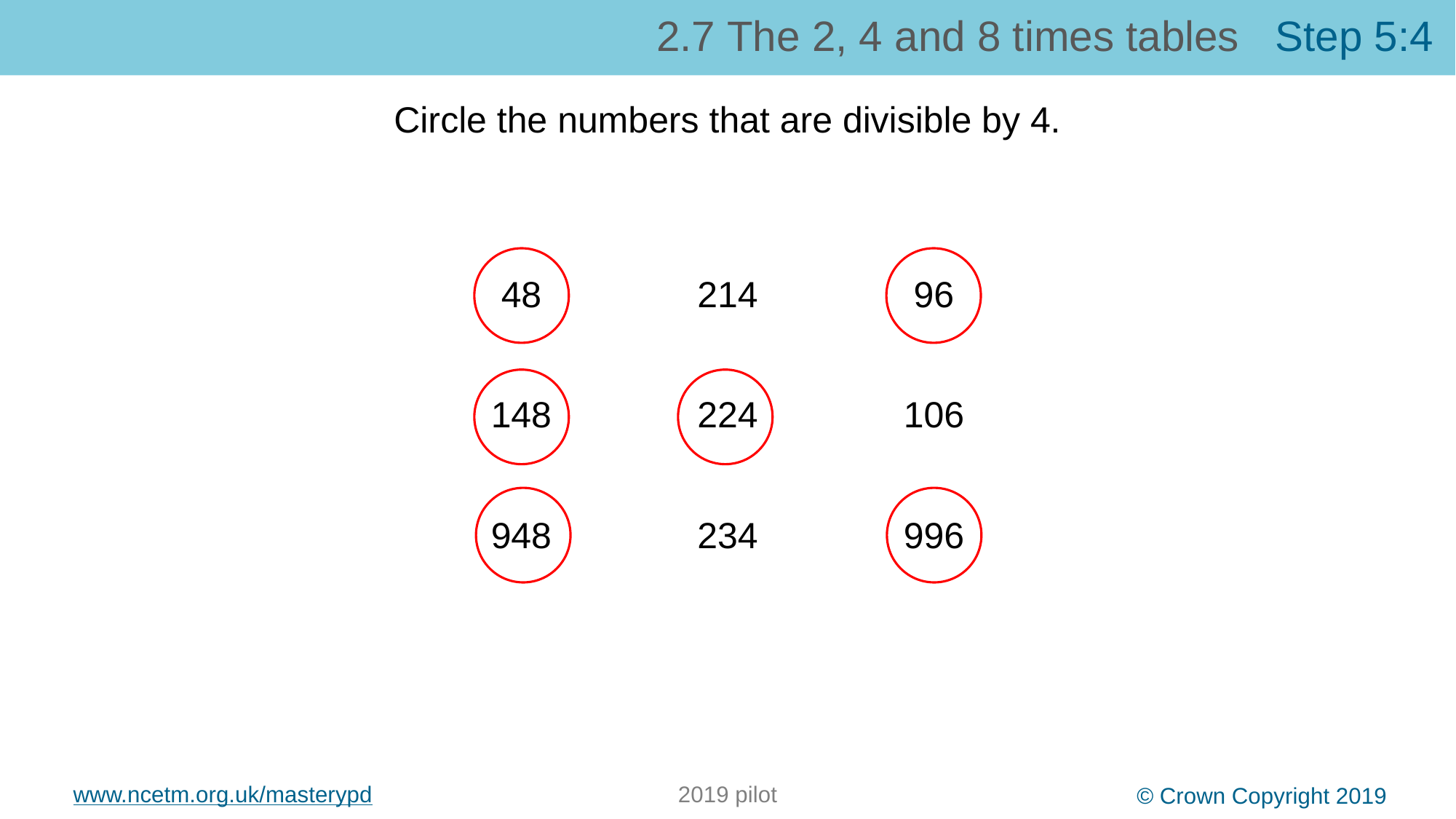

2.7 The 2, 4 and 8 times tables   Step 5:4
Circle the numbers that are divisible by 4.

| 48 | 214 | 96 |
| --- | --- | --- |
| 148 | 224 | 106 |
| 948 | 234 | 996 |